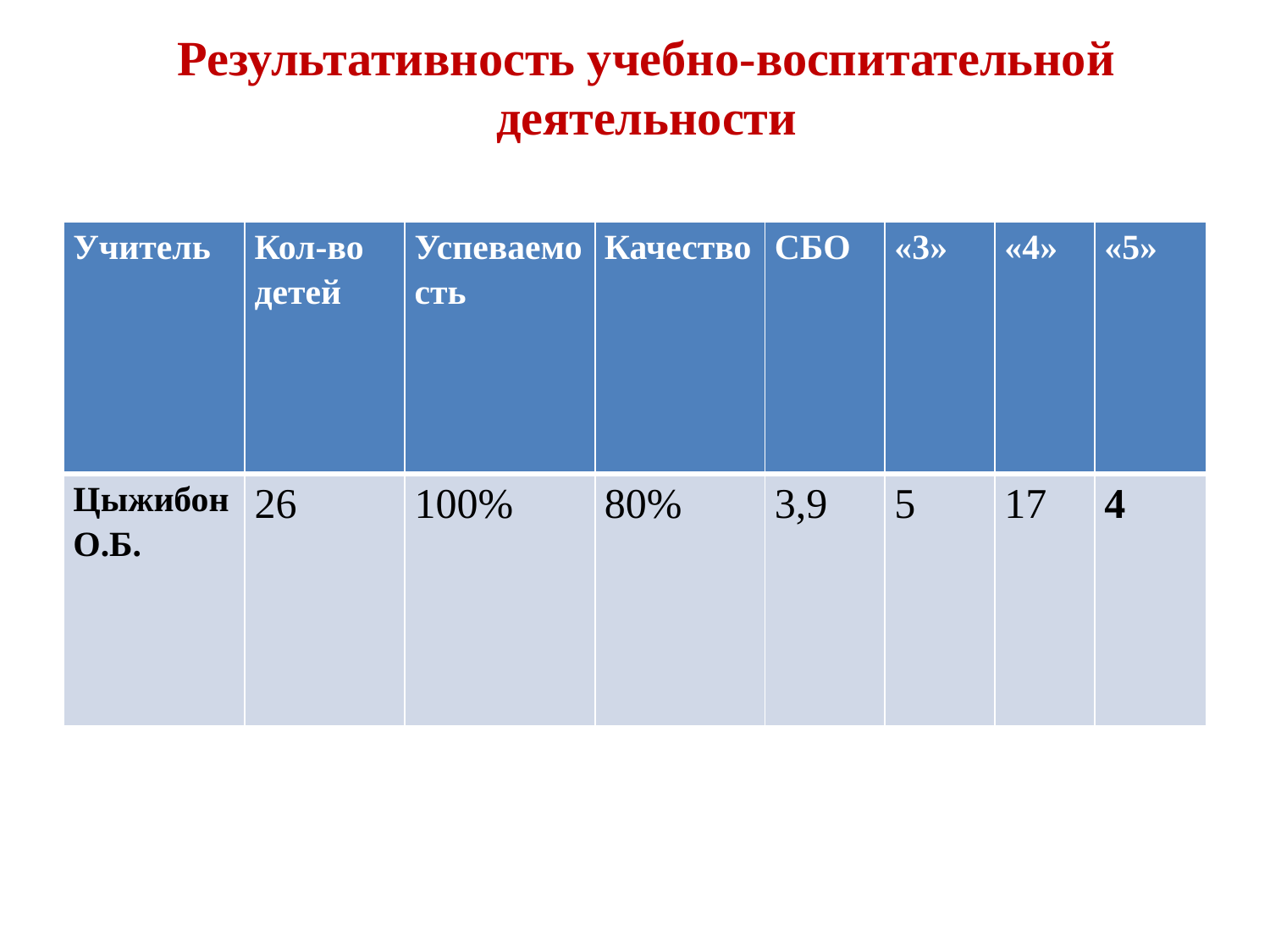

# Результативность учебно-воспитательной деятельности
| Учитель | Кол-во детей | Успеваемость | Качество | СБО | «3» | «4» | «5» |
| --- | --- | --- | --- | --- | --- | --- | --- |
| Цыжибон О.Б. | 26 | 100% | 80% | 3,9 | 5 | 17 | 4 |